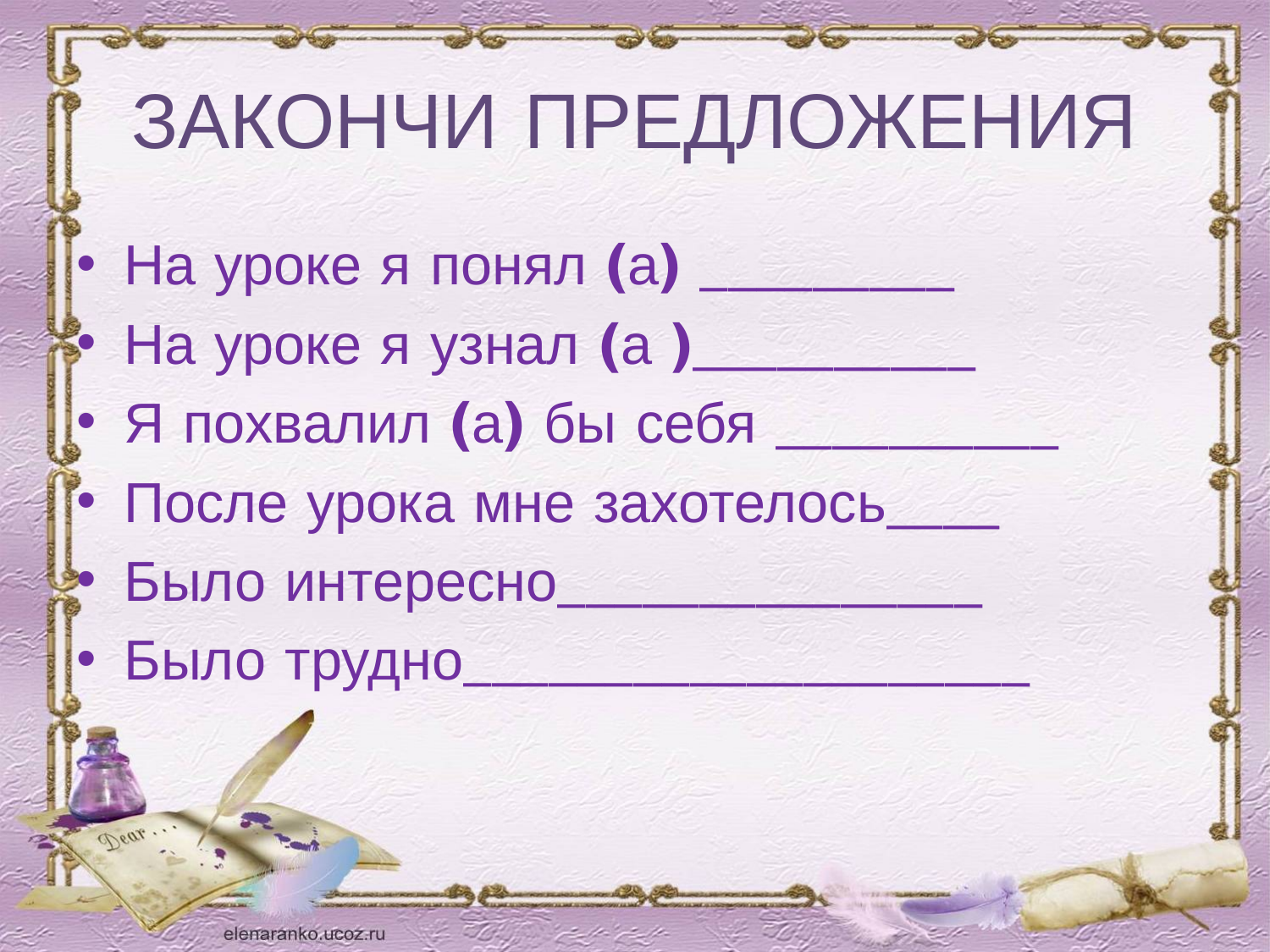

# ЗАКОНЧИ ПРЕДЛОЖЕНИЯ
На уроке я понял (а) _________
На уроке я узнал (а )__________
Я похвалил (а) бы себя __________
После урока мне захотелось____
Было интересно_______________
Было трудно____________________